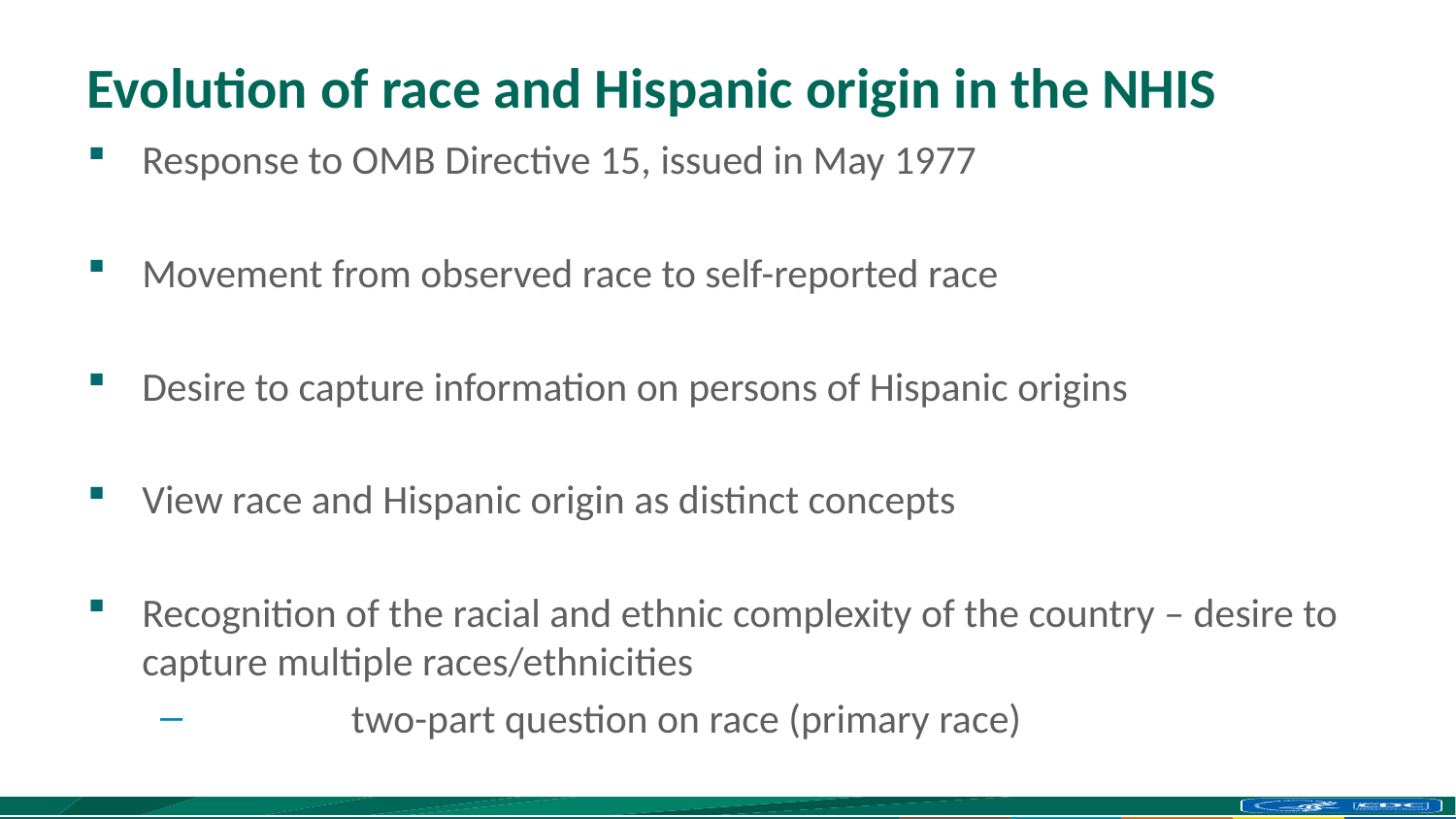

# Evolution of race and Hispanic origin in the NHIS
Response to OMB Directive 15, issued in May 1977

Movement from observed race to self-reported race

Desire to capture information on persons of Hispanic origins

View race and Hispanic origin as distinct concepts

Recognition of the racial and ethnic complexity of the country – desire to capture multiple races/ethnicities
 	two-part question on race (primary race)